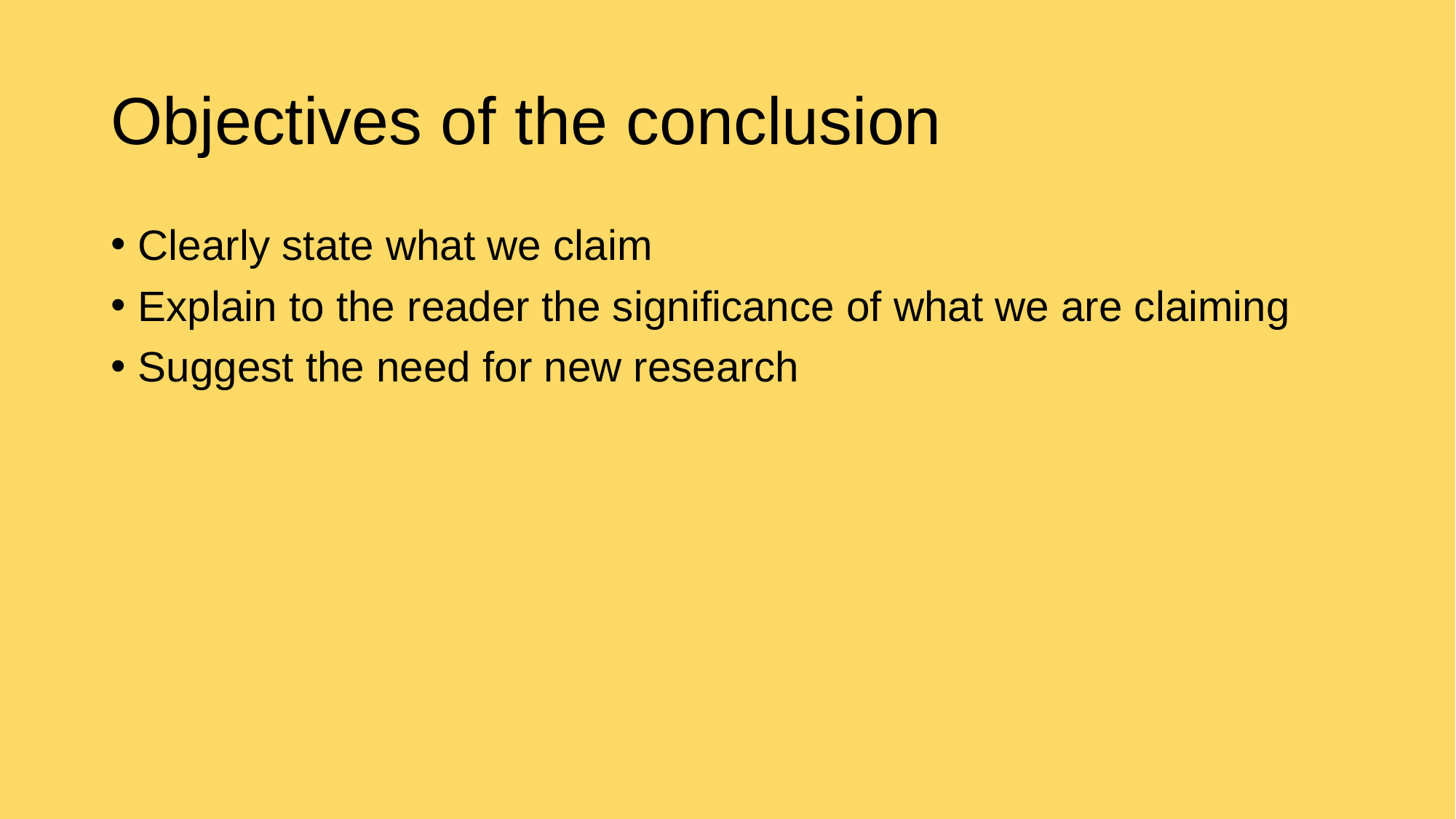

# Objectives of the conclusion
Clearly state what we claim
Explain to the reader the significance of what we are claiming
Suggest the need for new research